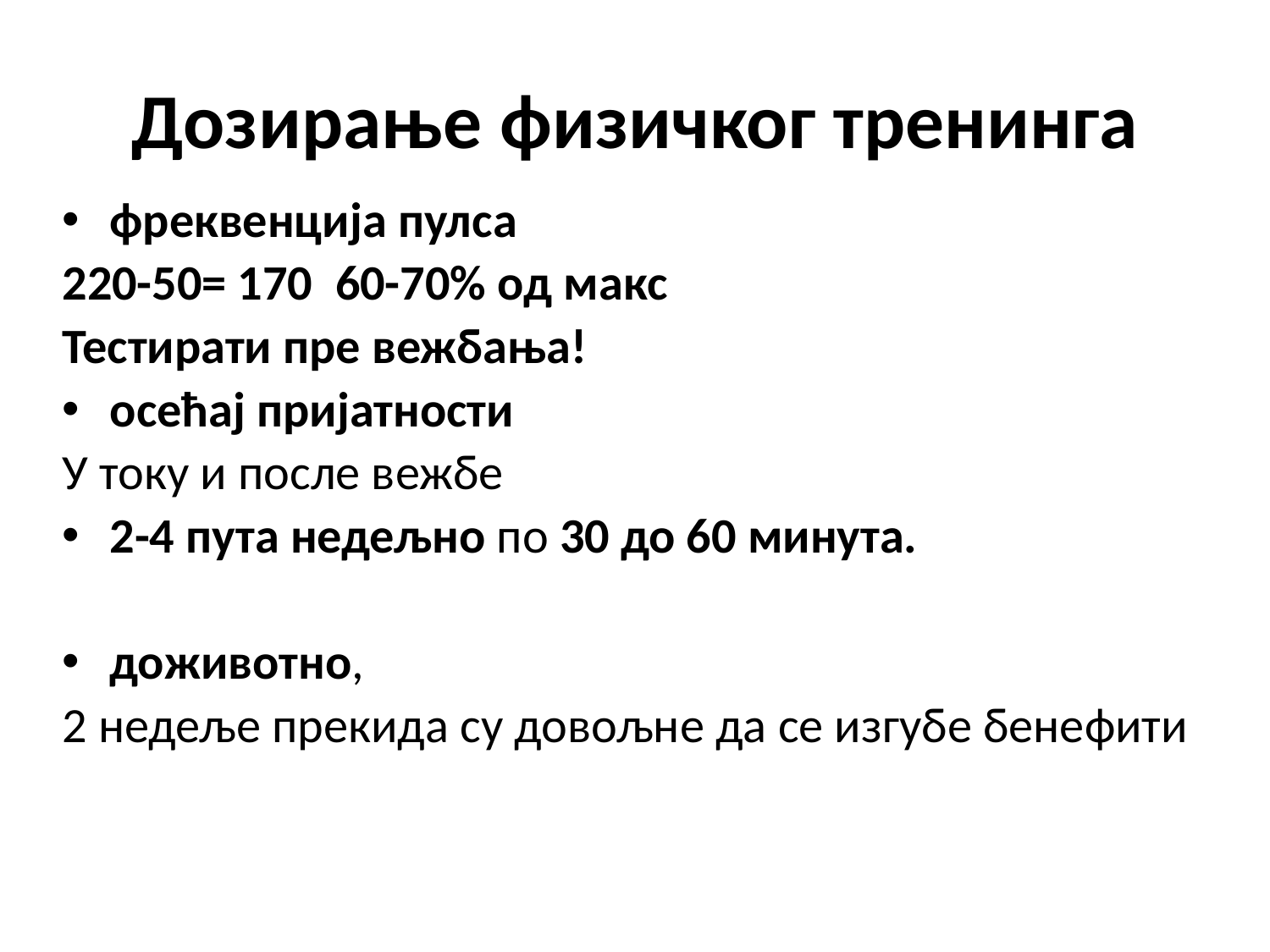

# Дозирање физичког тренинга
фреквенција пулса
220-50= 170  60-70% од макс
Тестирати пре вежбања!
осећај пријатности
У току и после вежбе
2-4 пута недељно по 30 до 60 минута.

доживотно,
2 недеље прекида су довољне да се изгубе бенефити